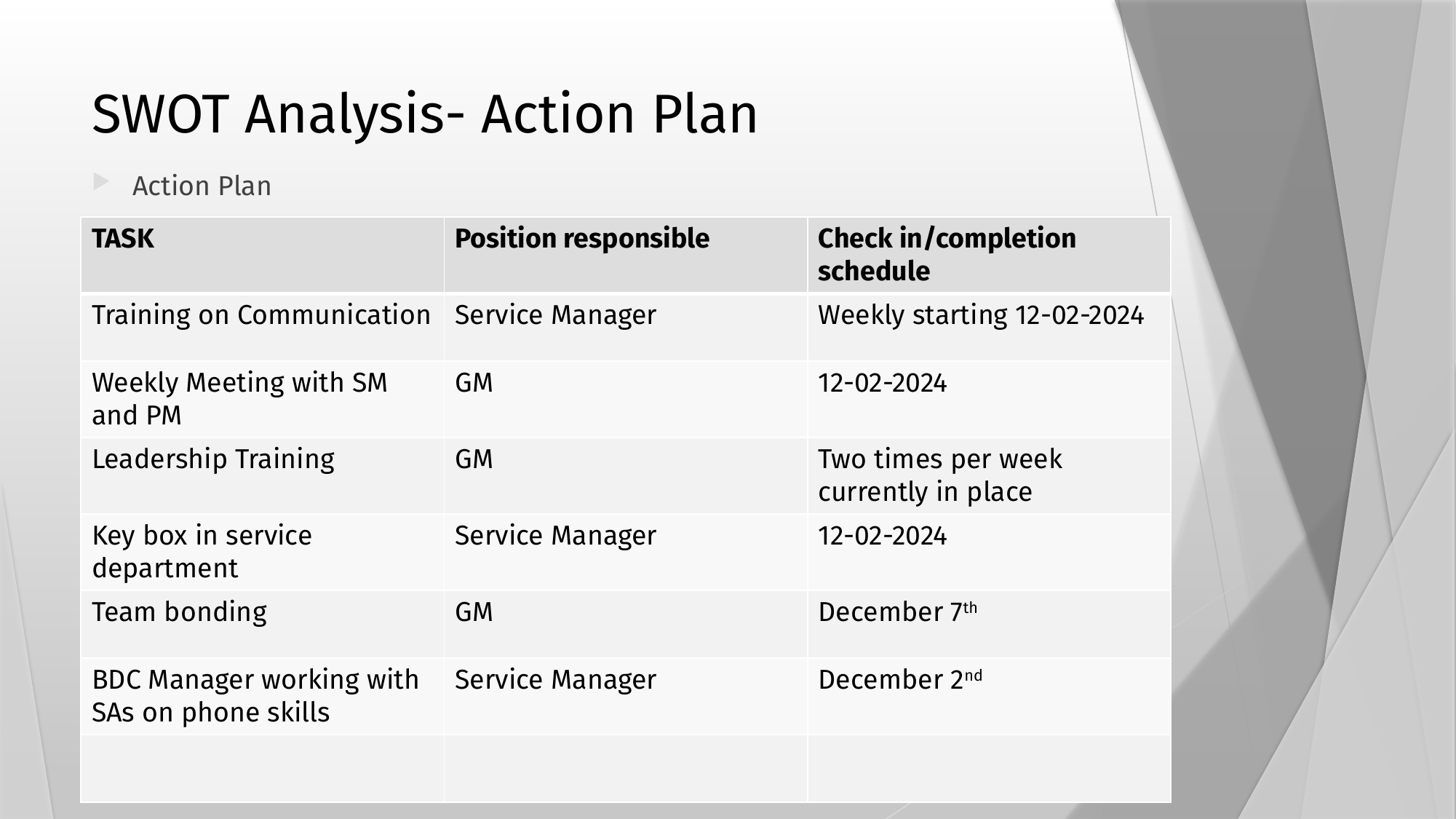

# SWOT Analysis- Action Plan
Action Plan

| TASK | Position responsible | Check in/completion schedule |
| --- | --- | --- |
| Training on Communication | Service Manager | Weekly starting 12-02-2024 |
| Weekly Meeting with SM and PM | GM | 12-02-2024 |
| Leadership Training | GM | Two times per week currently in place |
| Key box in service department | Service Manager | 12-02-2024 |
| Team bonding | GM | December 7th |
| BDC Manager working with SAs on phone skills | Service Manager | December 2nd |
|  |  |  |